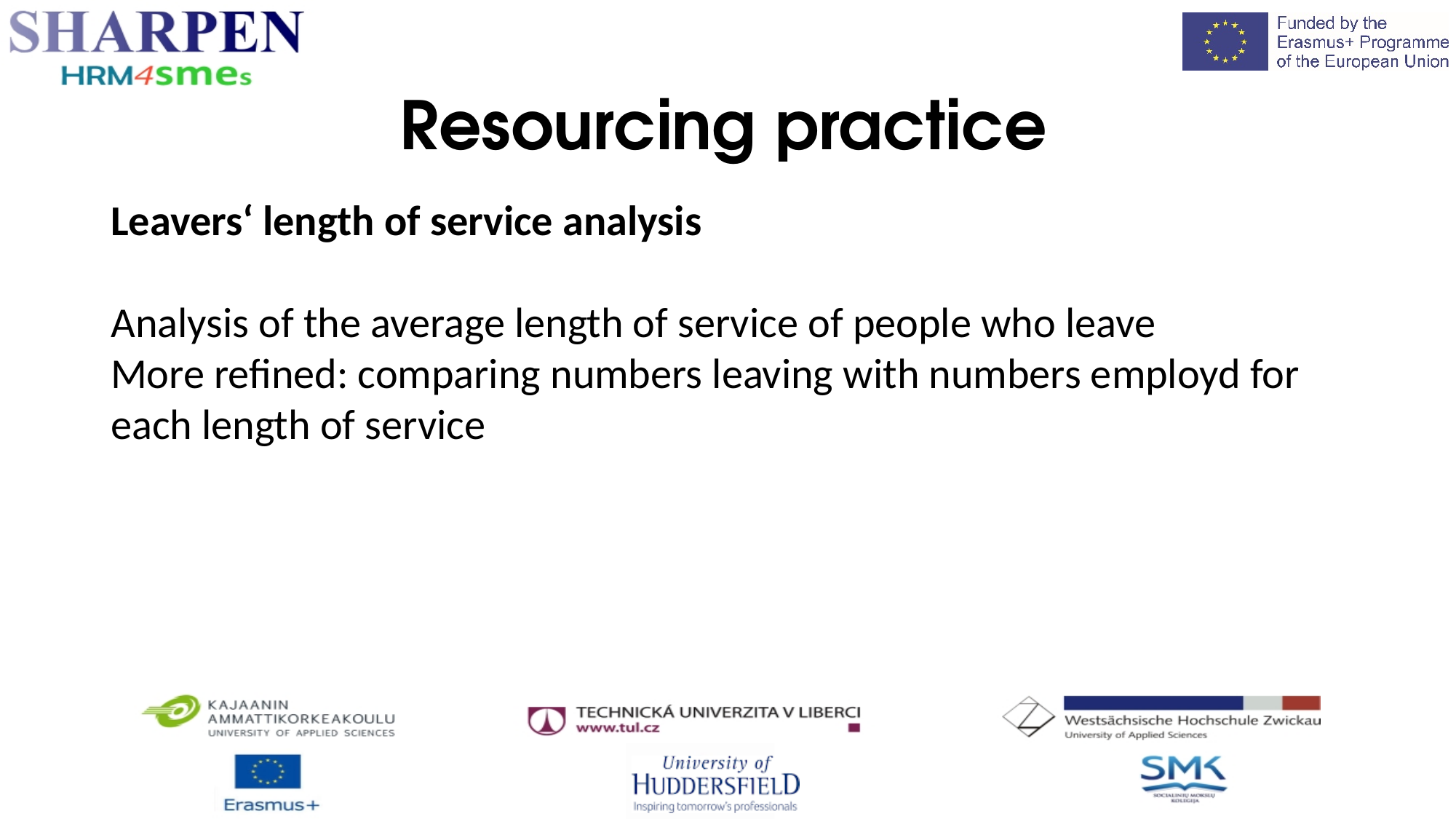

Resourcing practice
Leavers‘ length of service analysis

Analysis of the average length of service of people who leave
More refined: comparing numbers leaving with numbers employd for each length of service